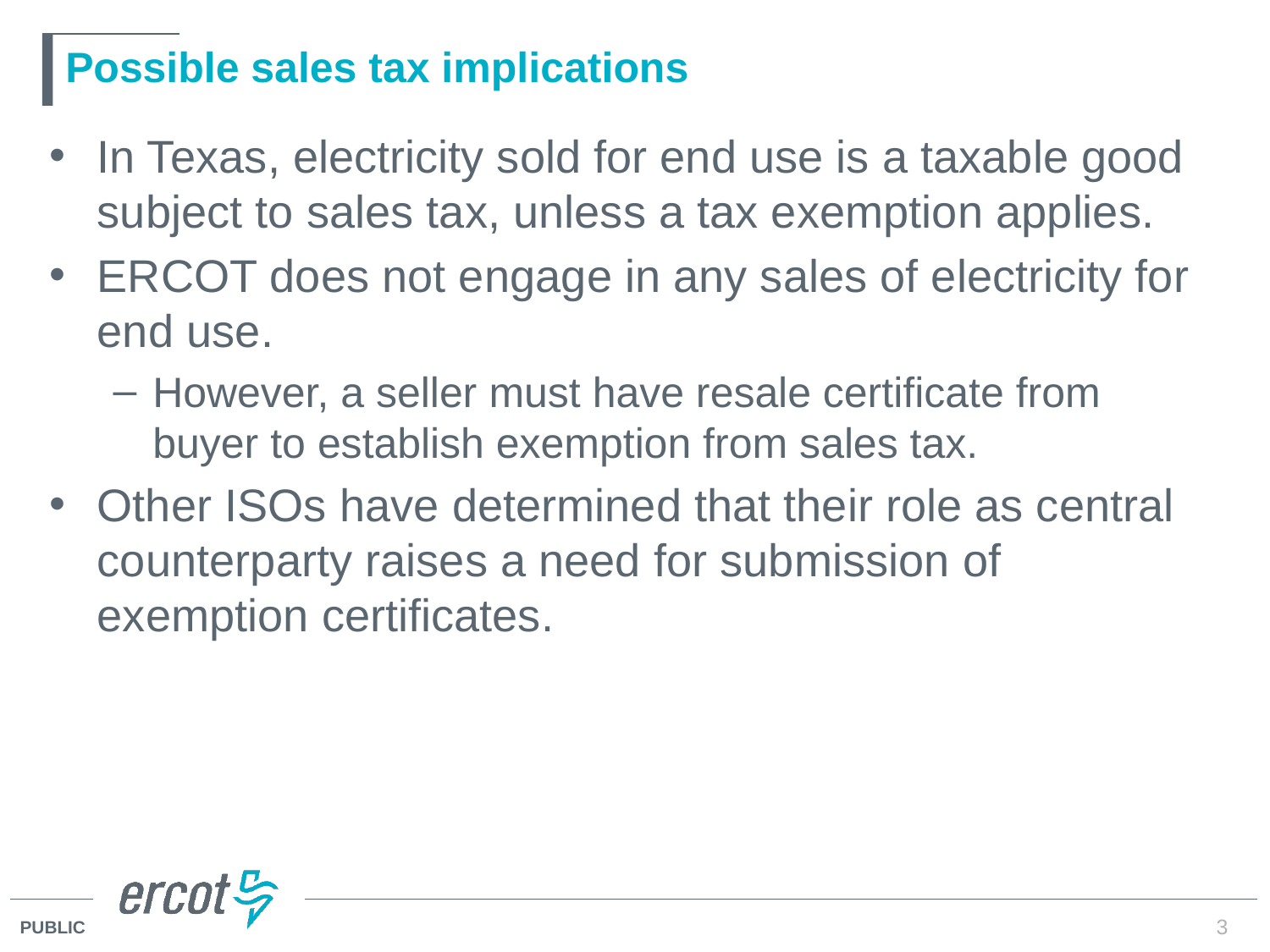

# Possible sales tax implications
In Texas, electricity sold for end use is a taxable good subject to sales tax, unless a tax exemption applies.
ERCOT does not engage in any sales of electricity for end use.
However, a seller must have resale certificate from buyer to establish exemption from sales tax.
Other ISOs have determined that their role as central counterparty raises a need for submission of exemption certificates.

3